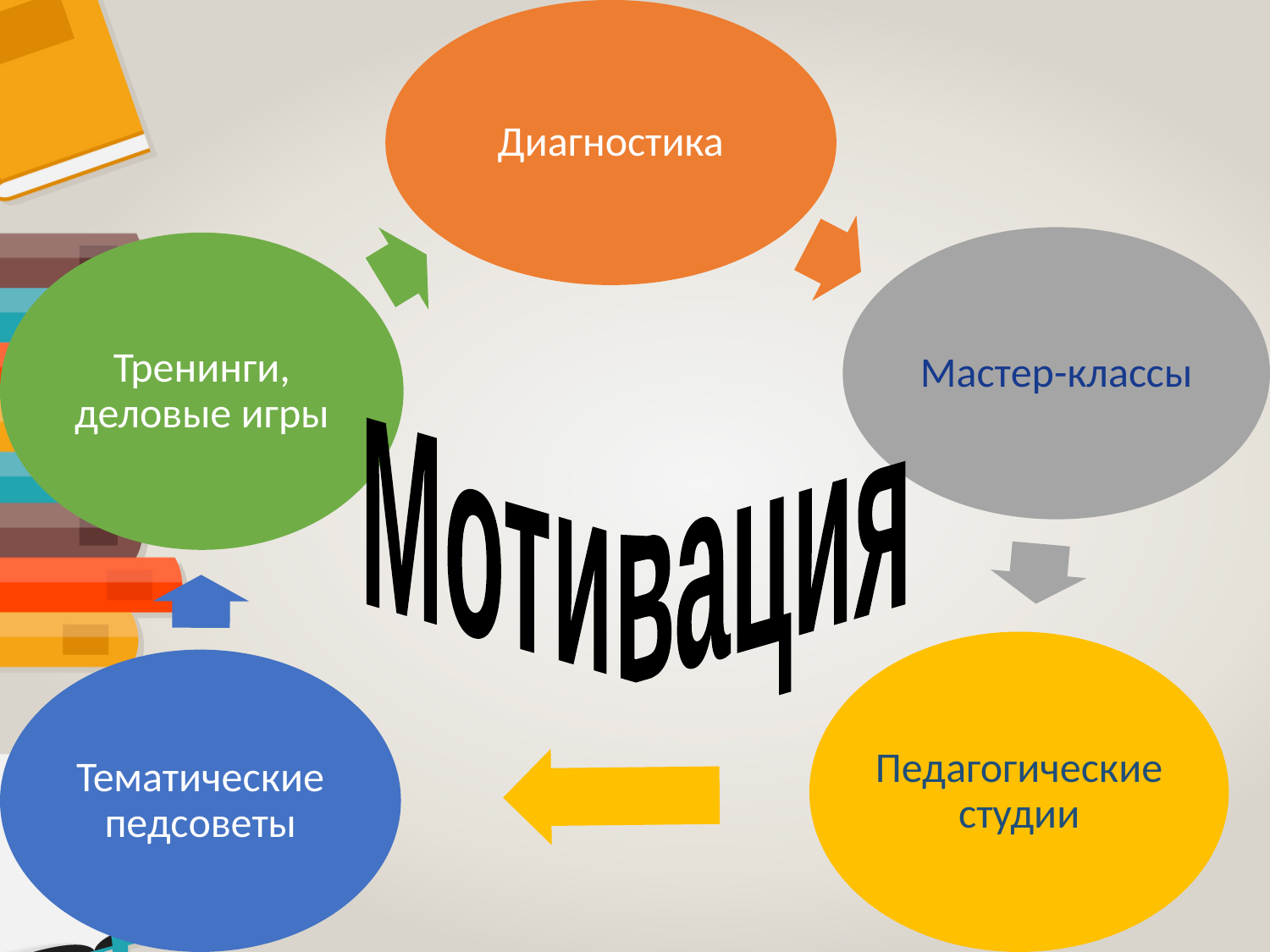

Диагностика

Мастер-классы

Педагогические студии

Тематические педсоветы

Тренинги, деловые игры

Мотивация